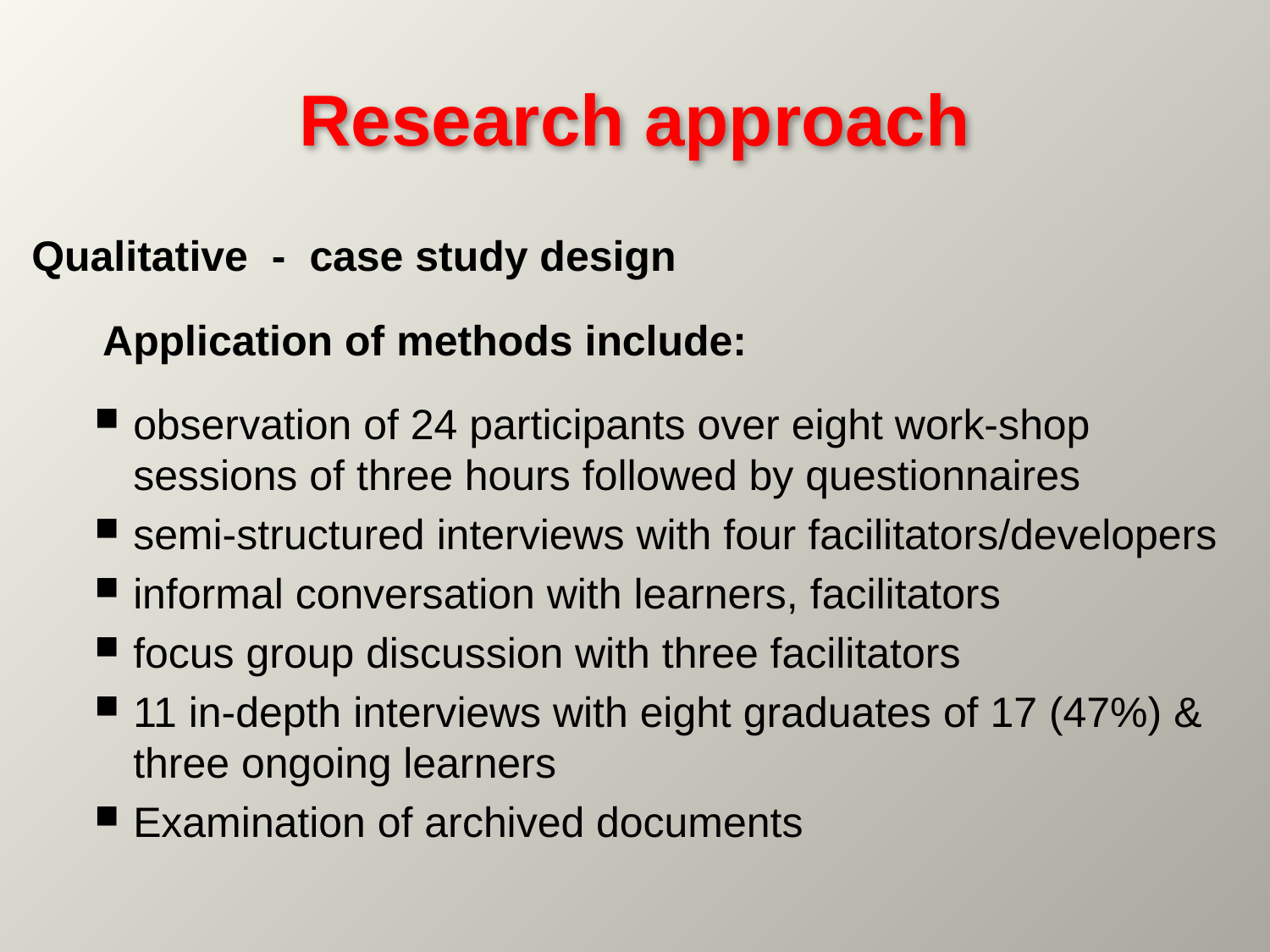

# Research approach
Qualitative  -  case study design

      Application of methods include:

observation of 24 participants over eight work-shop sessions of three hours followed by questionnaires
semi-structured interviews with four facilitators/developers
informal conversation with learners, facilitators
focus group discussion with three facilitators
11 in-depth interviews with eight graduates of 17 (47%) & three ongoing learners
Examination of archived documents